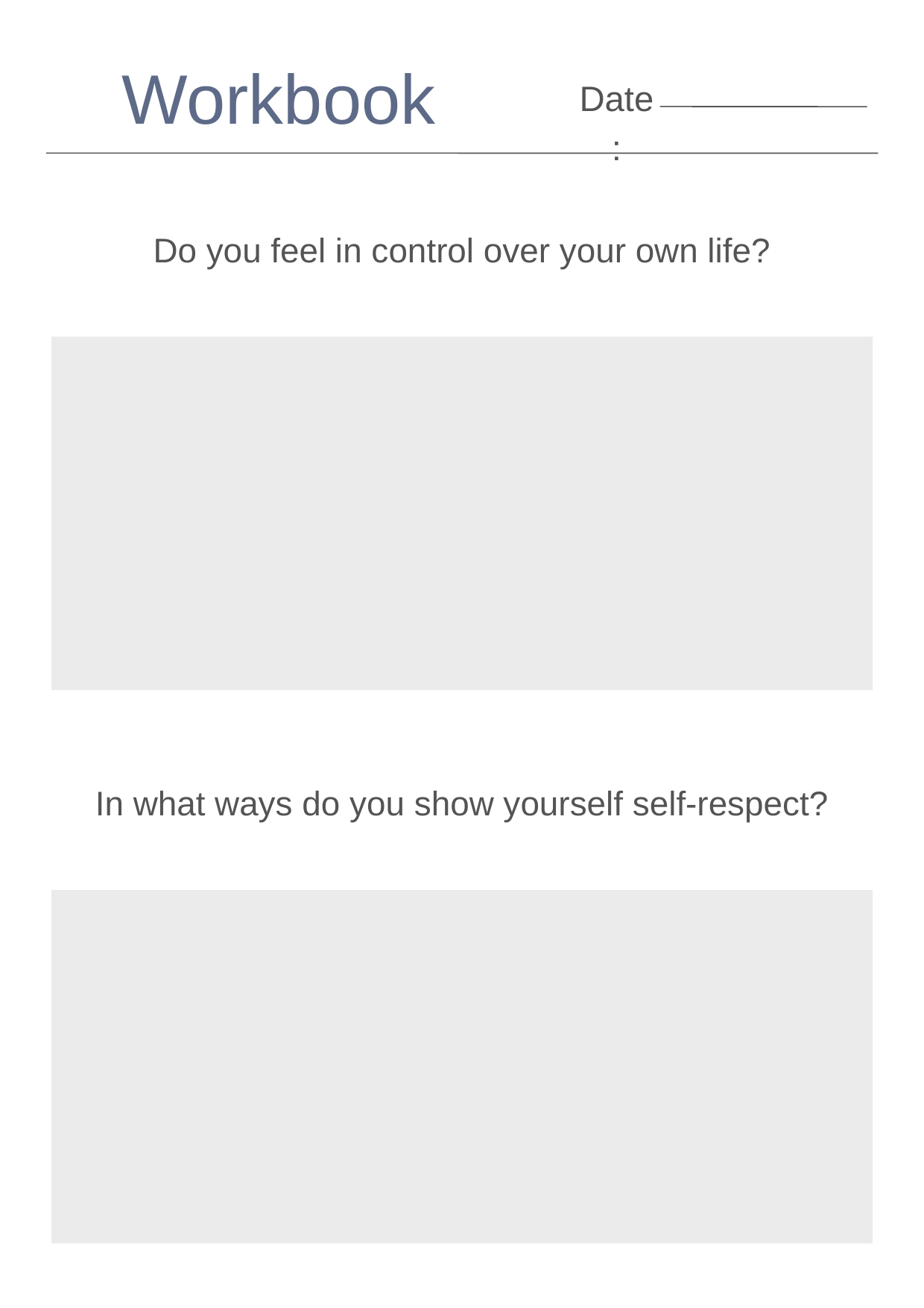

Workbook
Date:

Do you feel in control over your own life?

In what ways do you show yourself self-respect?